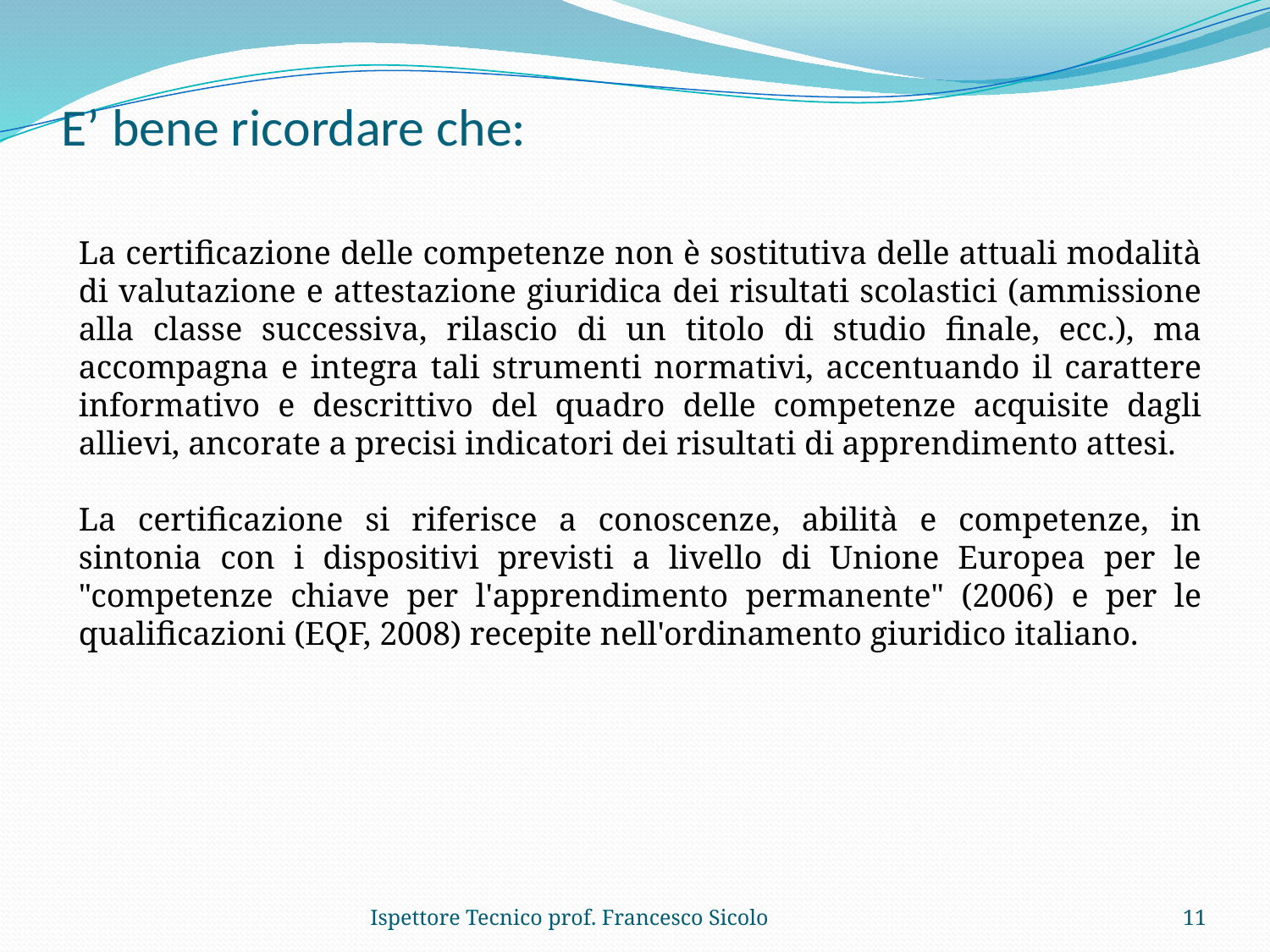

# E’ bene ricordare che:
La certificazione delle competenze non è sostitutiva delle attuali modalità di valutazione e attestazione giuridica dei risultati scolastici (ammissione alla classe successiva, rilascio di un titolo di studio finale, ecc.), ma accompagna e integra tali strumenti normativi, accentuando il carattere informativo e descrittivo del quadro delle competenze acquisite dagli allievi, ancorate a precisi indicatori dei risultati di apprendimento attesi.

La certificazione si riferisce a conoscenze, abilità e competenze, in sintonia con i dispositivi previsti a livello di Unione Europea per le "competenze chiave per l'apprendimento permanente" (2006) e per le qualificazioni (EQF, 2008) recepite nell'ordinamento giuridico italiano.
Ispettore Tecnico prof. Francesco Sicolo
11